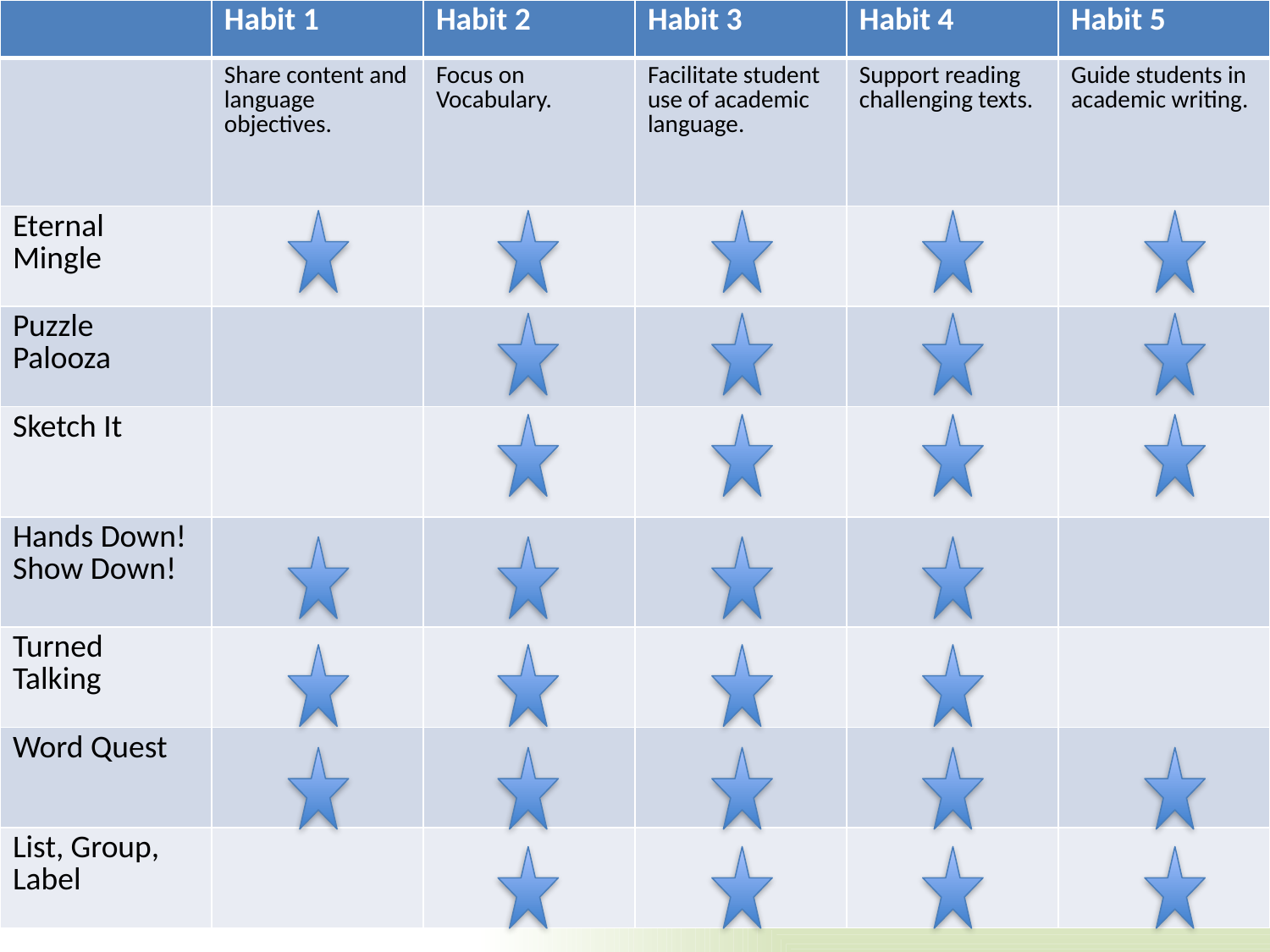

|  | Habit 1 | Habit 2 | Habit 3 | Habit 4 | Habit 5 |
| --- | --- | --- | --- | --- | --- |
|  | Share content and language objectives. | Focus on Vocabulary. | Facilitate student use of academic language. | Support reading challenging texts. | Guide students in academic writing. |
| Eternal Mingle |  |  |  |  |  |
| Puzzle Palooza |  |  |  |  |  |
| Sketch It |  |  |  |  |  |
| Hands Down! Show Down! |  |  |  |  |  |
| Turned Talking |  |  |  |  |  |
| Word Quest |  |  |  |  |  |
| List, Group, Label |  |  |  |  |  |